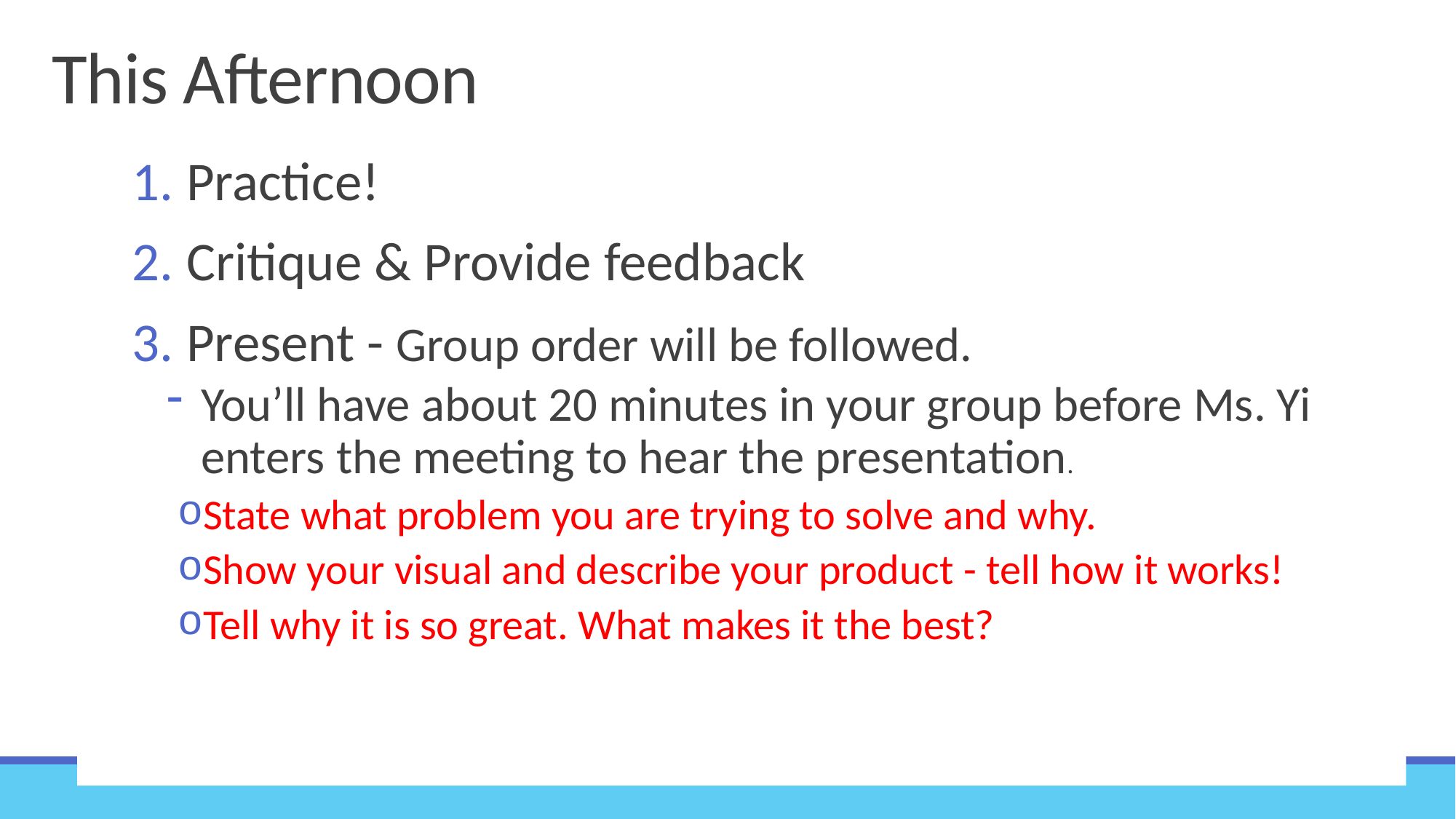

# This Afternoon
Practice!
Critique & Provide feedback
Present - Group order will be followed.
You’ll have about 20 minutes in your group before Ms. Yi enters the meeting to hear the presentation.
State what problem you are trying to solve and why.
Show your visual and describe your product - tell how it works!
Tell why it is so great. What makes it the best?